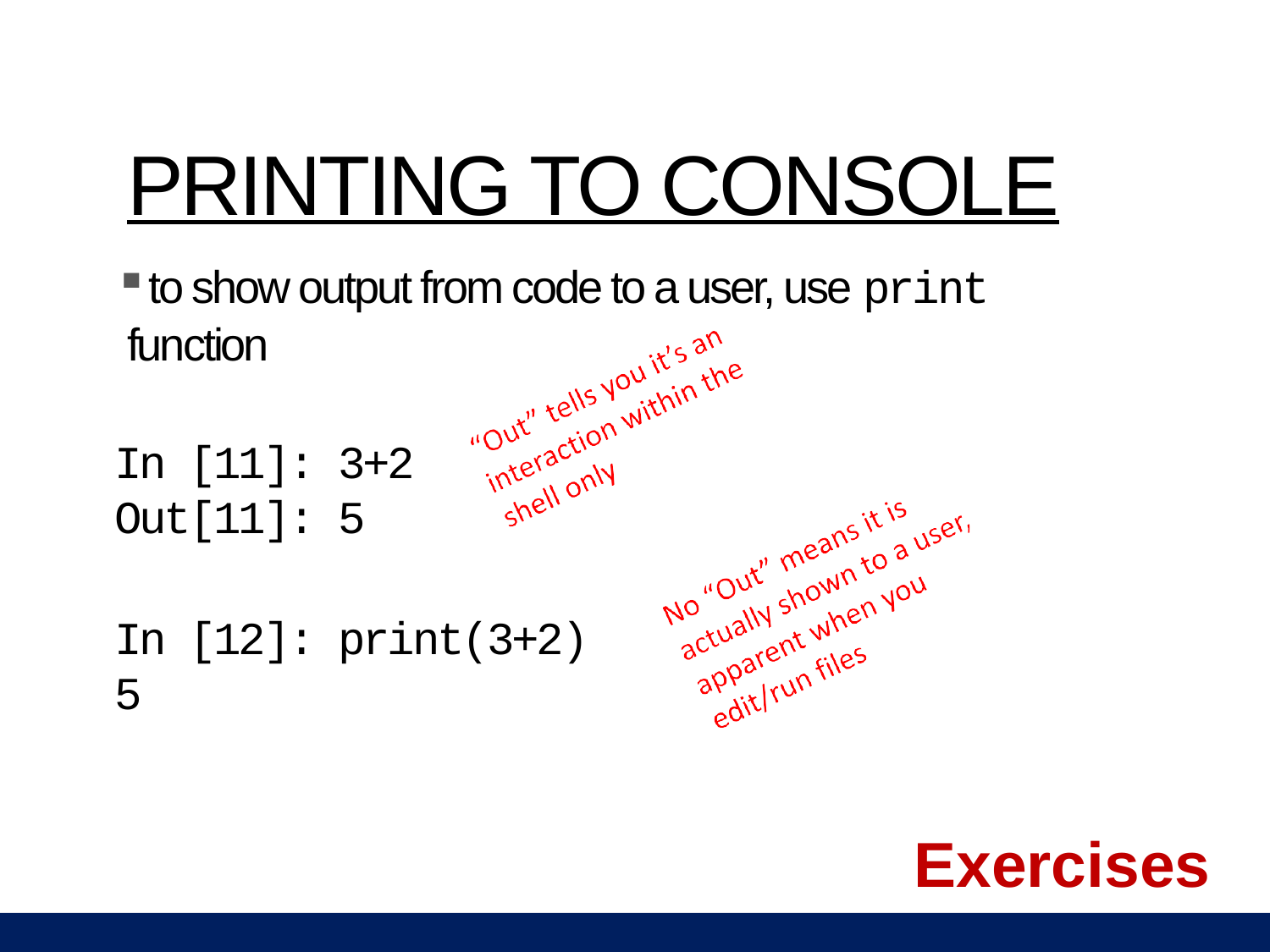

# PRINTING TO CONSOLE
to show output from code to a user, use print
function

In [11]: 3+2
Out[11]: 5

In [12]: print(3+2)
5

Exercises